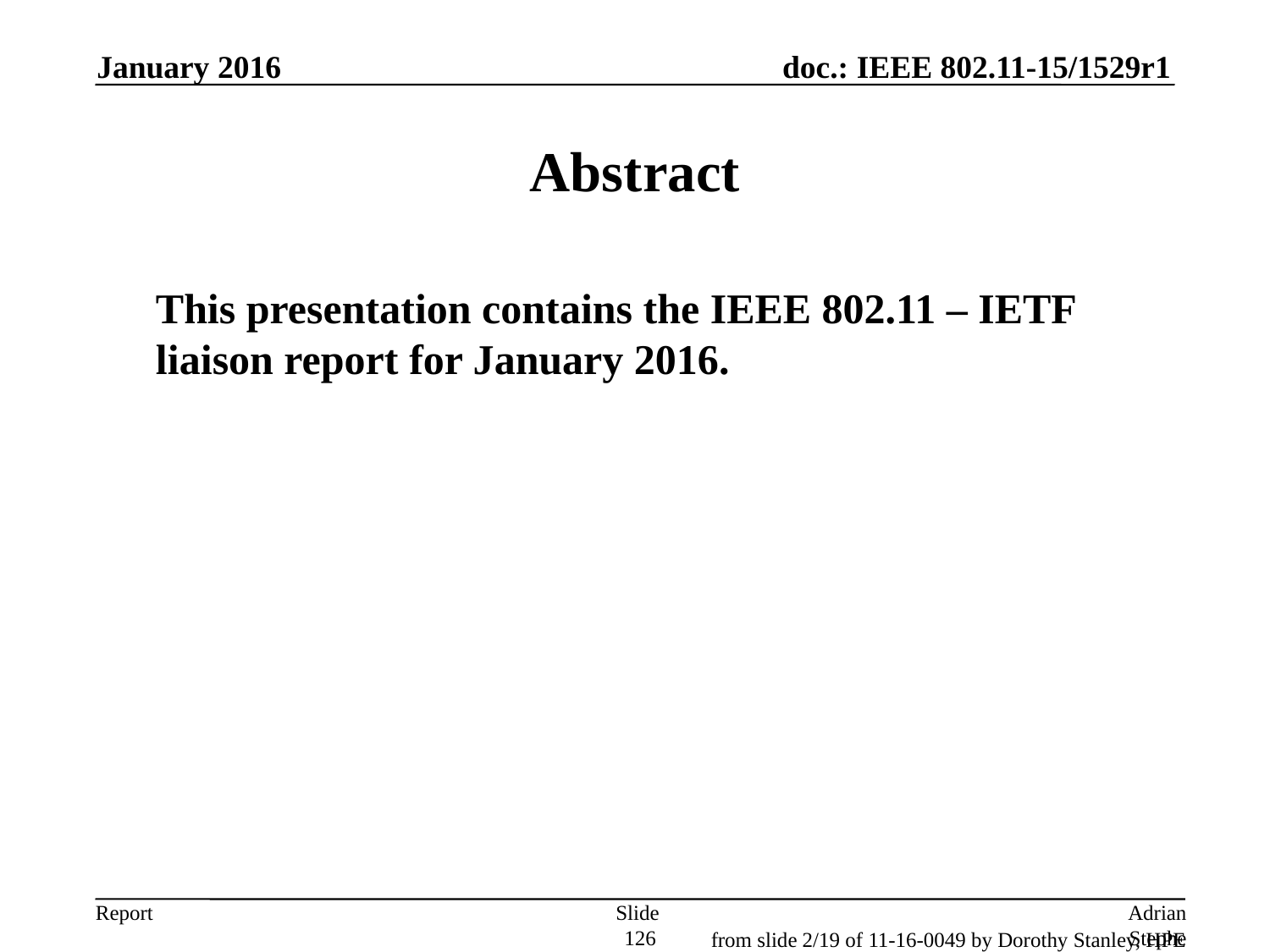

January 2016
# Abstract
	This presentation contains the IEEE 802.11 – IETF liaison report for January 2016.
Slide 126
Adrian Stephens, Intel Corporation
from slide 2/19 of 11-16-0049 by Dorothy Stanley, HPE